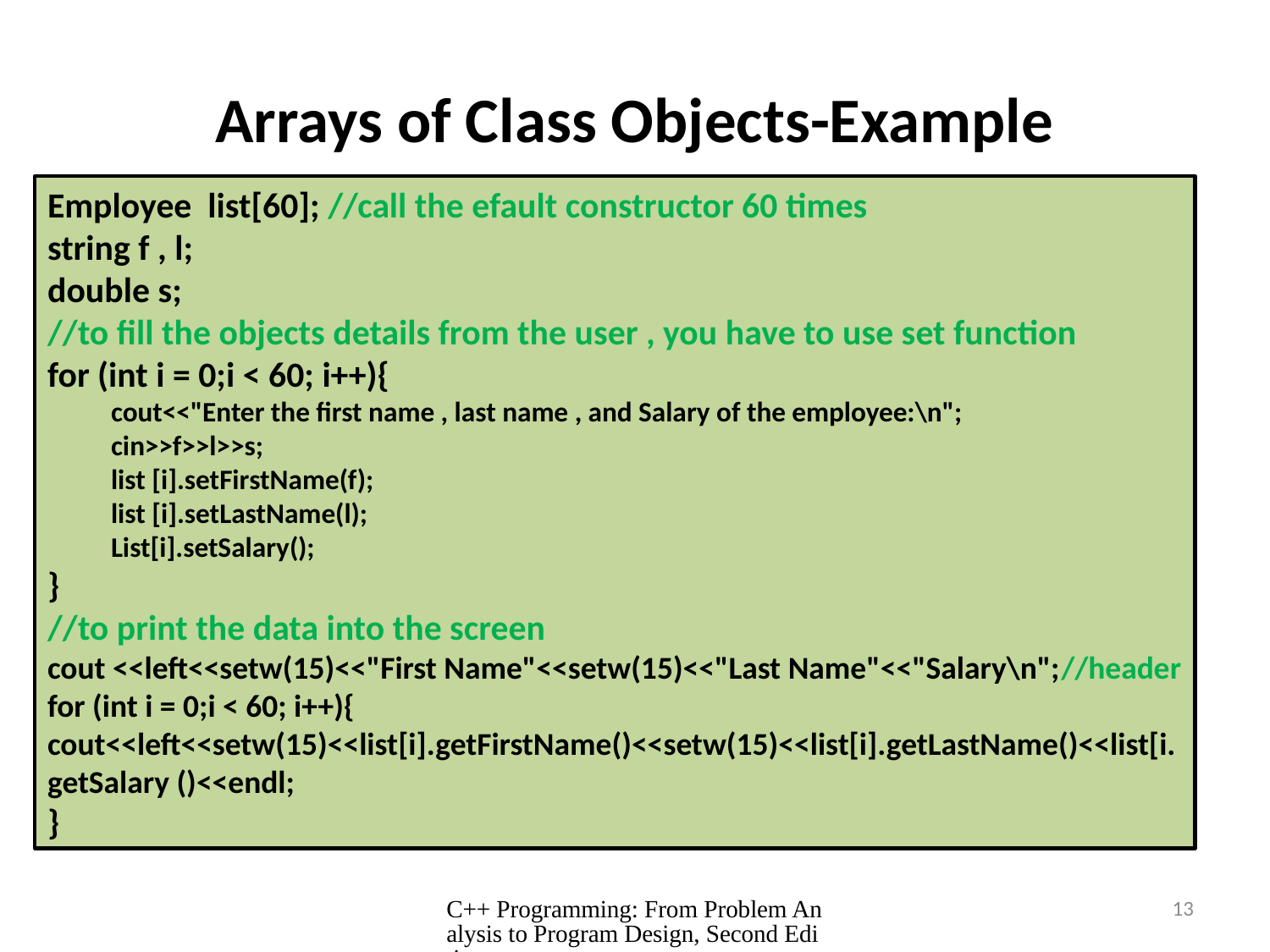

# Arrays of Class Objects-Example
Employee  list[60]; //call the efault constructor 60 times
string f , l;
double s;
//to fill the objects details from the user , you have to use set function
for (int i = 0;i < 60; i++){
cout<<"Enter the first name , last name , and Salary of the employee:\n";
cin>>f>>l>>s;
list [i].setFirstName(f);
list [i].setLastName(l);
List[i].setSalary();
}
//to print the data into the screen
cout <<left<<setw(15)<<"First Name"<<setw(15)<<"Last Name"<<"Salary\n";//header
for (int i = 0;i < 60; i++){
cout<<left<<setw(15)<<list[i].getFirstName()<<setw(15)<<list[i].getLastName()<<list[i.getSalary ()<<endl;
}

C++ Programming: From Problem Analysis to Program Design, Second Edition
13